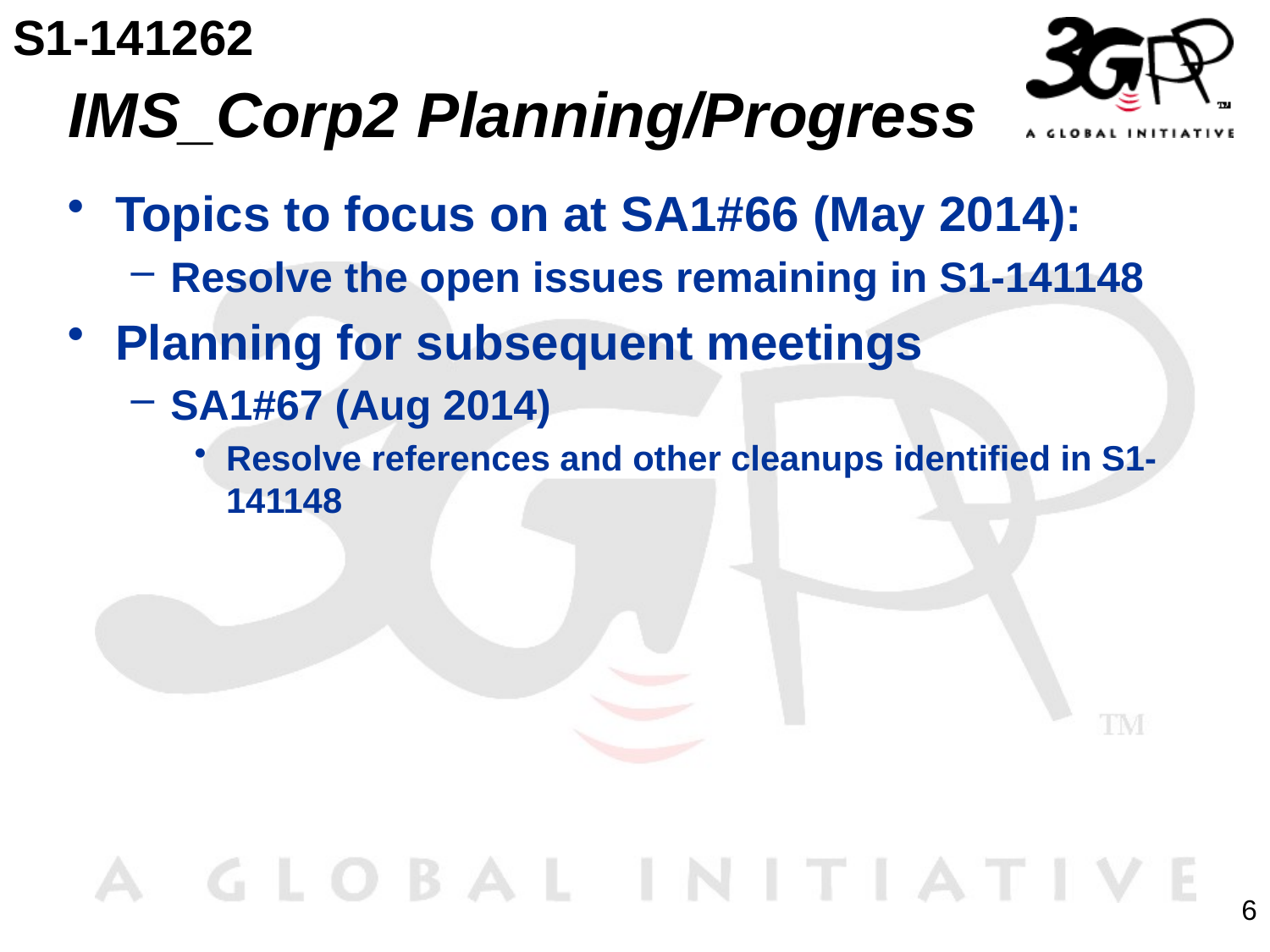

S1-141262
# IMS_Corp2 Planning/Progress
Topics to focus on at SA1#66 (May 2014):
Resolve the open issues remaining in S1-141148
Planning for subsequent meetings
SA1#67 (Aug 2014)
Resolve references and other cleanups identified in S1-141148
6